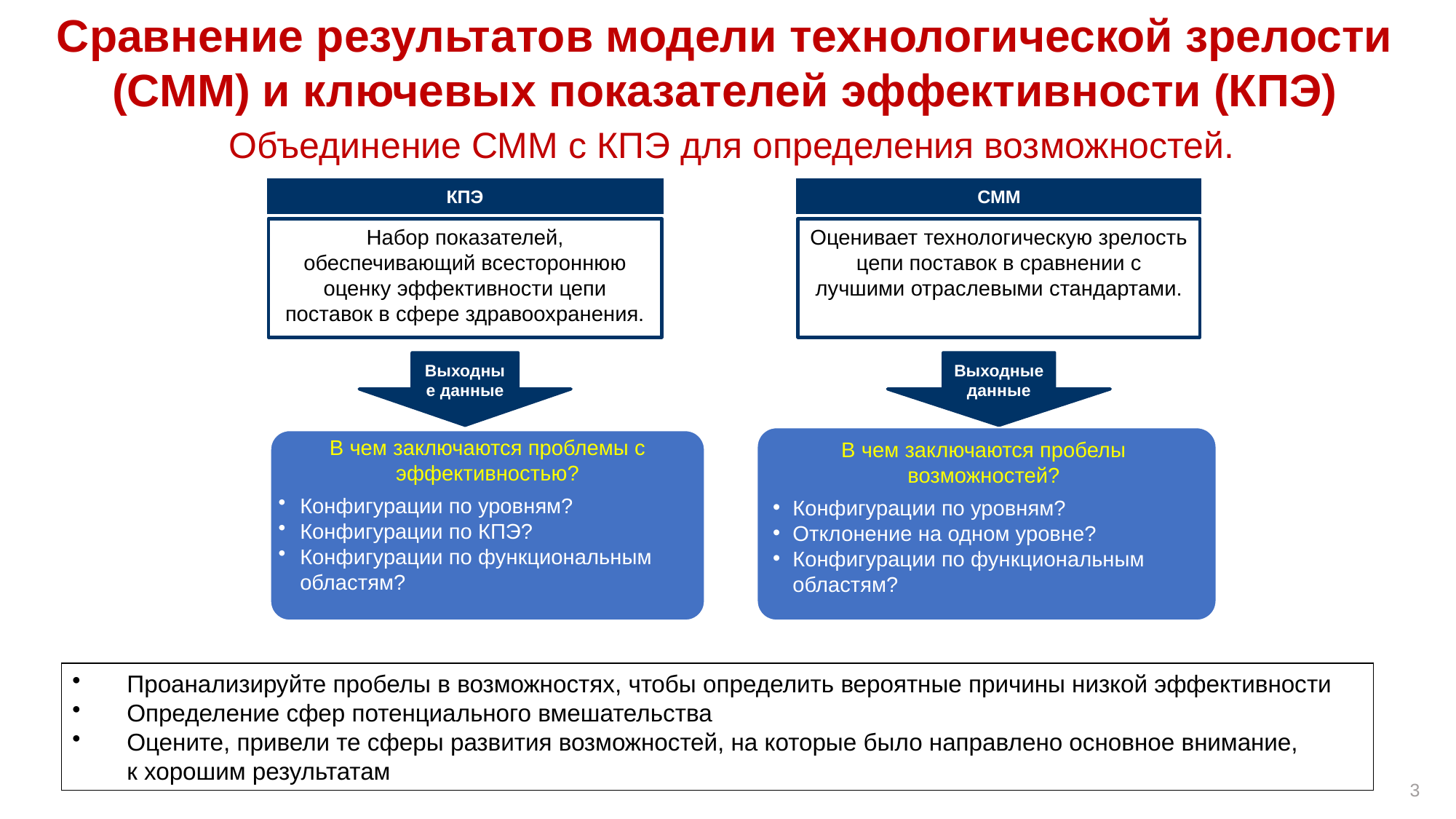

#
Сравнение результатов модели технологической зрелости (СММ) и ключевых показателей эффективности (КПЭ)
Объединение СММ с КПЭ для определения возможностей.
КПЭ
Набор показателей, обеспечивающий всестороннюю оценку эффективности цепи поставок в сфере здравоохранения.

Выходные данные
СММ
Оценивает технологическую зрелость цепи поставок в сравнении с лучшими отраслевыми стандартами.

Выходные данные

В чем заключаются пробелы
возможностей?
Конфигурации по уровням?
Отклонение на одном уровне?
Конфигурации по функциональным областям?
В чем заключаются проблемы с эффективностью?
Конфигурации по уровням?
Конфигурации по КПЭ?
Конфигурации по функциональным областям?

Проанализируйте пробелы в возможностях, чтобы определить вероятные причины низкой эффективности
Определение сфер потенциального вмешательства
Оцените, привели те сферы развития возможностей, на которые было направлено основное внимание,
к хорошим результатам
3